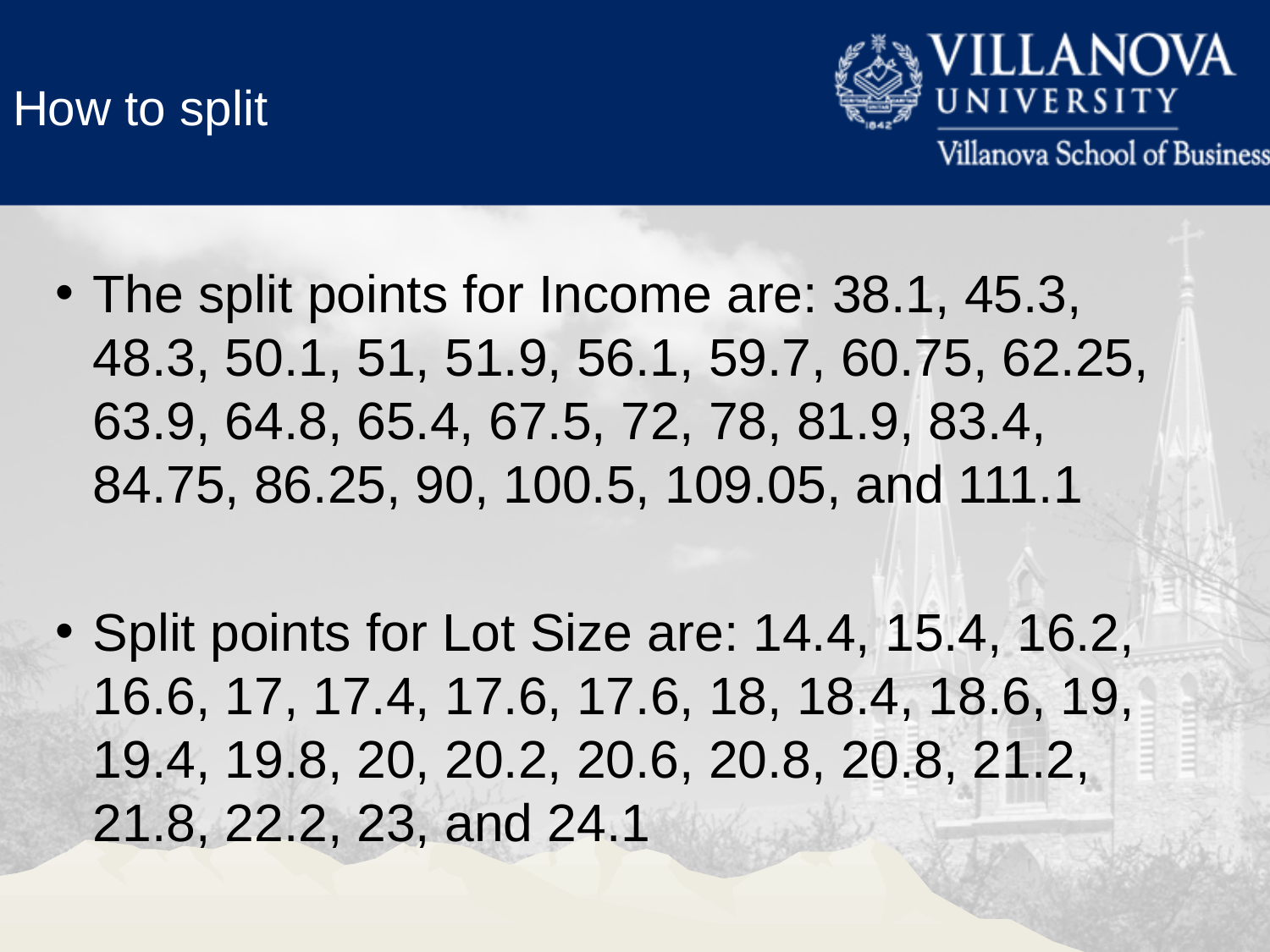

How to split
The split points for Income are: 38.1, 45.3, 48.3, 50.1, 51, 51.9, 56.1, 59.7, 60.75, 62.25, 63.9, 64.8, 65.4, 67.5, 72, 78, 81.9, 83.4, 84.75, 86.25, 90, 100.5, 109.05, and 111.1

Split points for Lot Size are: 14.4, 15.4, 16.2, 16.6, 17, 17.4, 17.6, 17.6, 18, 18.4, 18.6, 19, 19.4, 19.8, 20, 20.2, 20.6, 20.8, 20.8, 21.2, 21.8, 22.2, 23, and 24.1